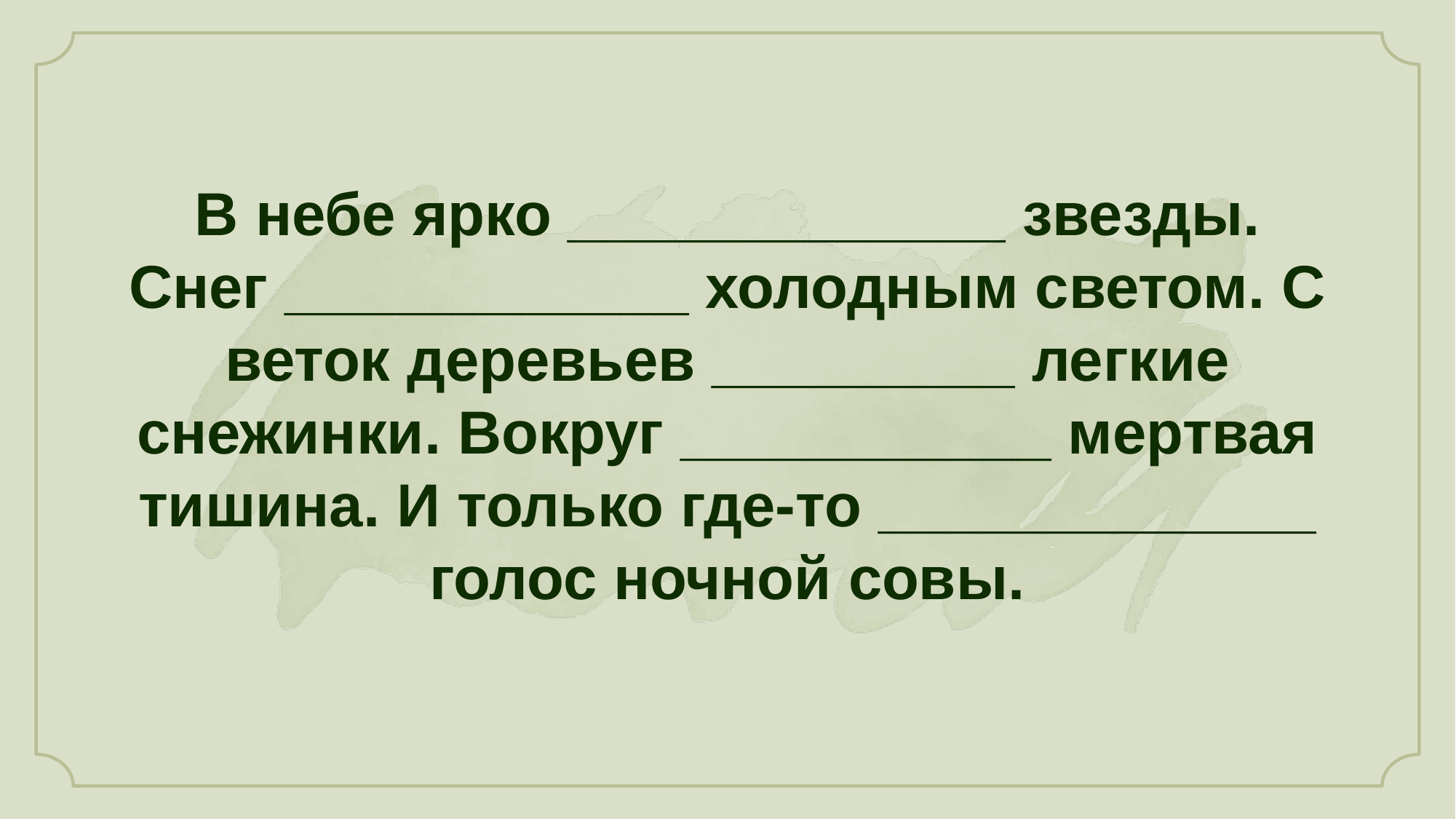

В небе ярко _____________ звезды. Снег ____________ холодным светом. С веток деревьев _________ легкие снежинки. Вокруг ___________ мертвая тишина. И только где-то _____________ голос ночной совы.